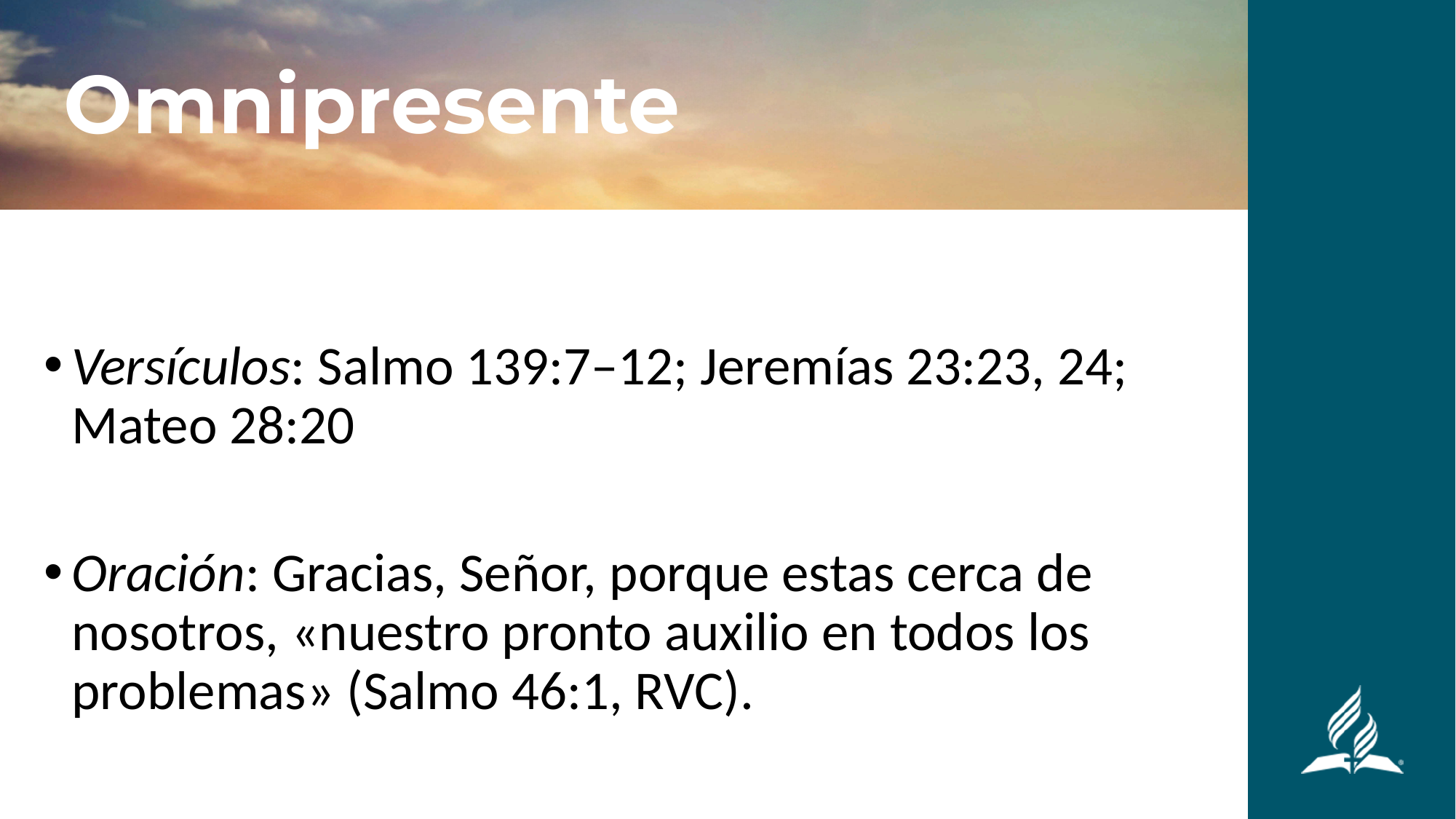

Omnipresente

Versículos: Salmo 139:7–12; Jeremías 23:23, 24; Mateo 28:20

Oración: Gracias, Señor, porque estas cerca de nosotros, «nuestro pronto auxilio en todos los problemas» (Salmo 46:1, RVC).